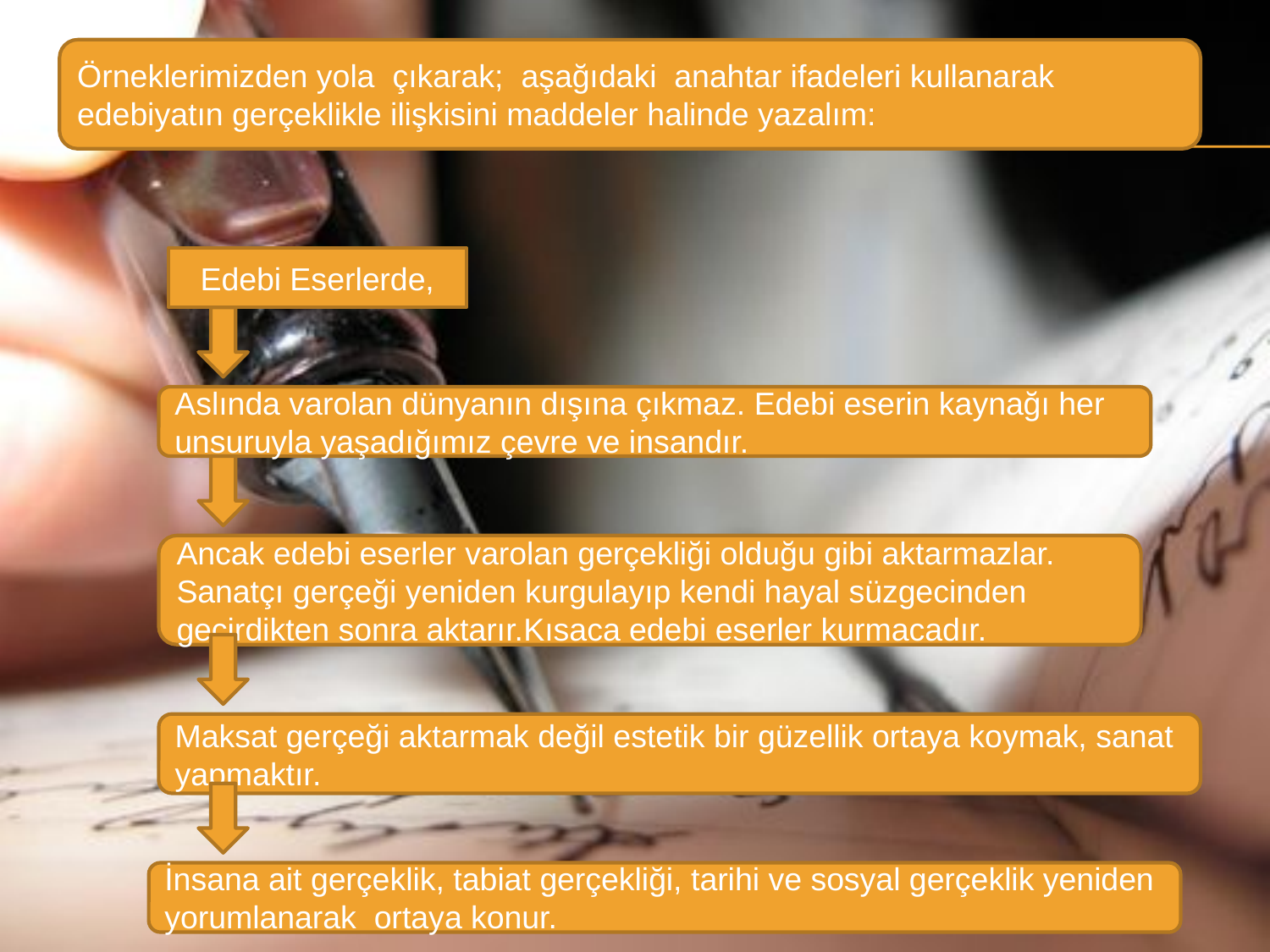

Örneklerimizden yola  çıkarak;  aşağıdaki  anahtar ifadeleri kullanarak edebiyatın gerçeklikle ilişkisini maddeler halinde yazalım:
#
Edebi Eserlerde,

Aslında varolan dünyanın dışına çıkmaz. Edebi eserin kaynağı her unsuruyla yaşadığımız çevre ve insandır.

Ancak edebi eserler varolan gerçekliği olduğu gibi aktarmazlar. Sanatçı gerçeği yeniden kurgulayıp kendi hayal süzgecinden geçirdikten sonra aktarır.Kısaca edebi eserler kurmacadır.

Maksat gerçeği aktarmak değil estetik bir güzellik ortaya koymak, sanat yapmaktır.

İnsana ait gerçeklik, tabiat gerçekliği, tarihi ve sosyal gerçeklik yeniden yorumlanarak  ortaya konur.